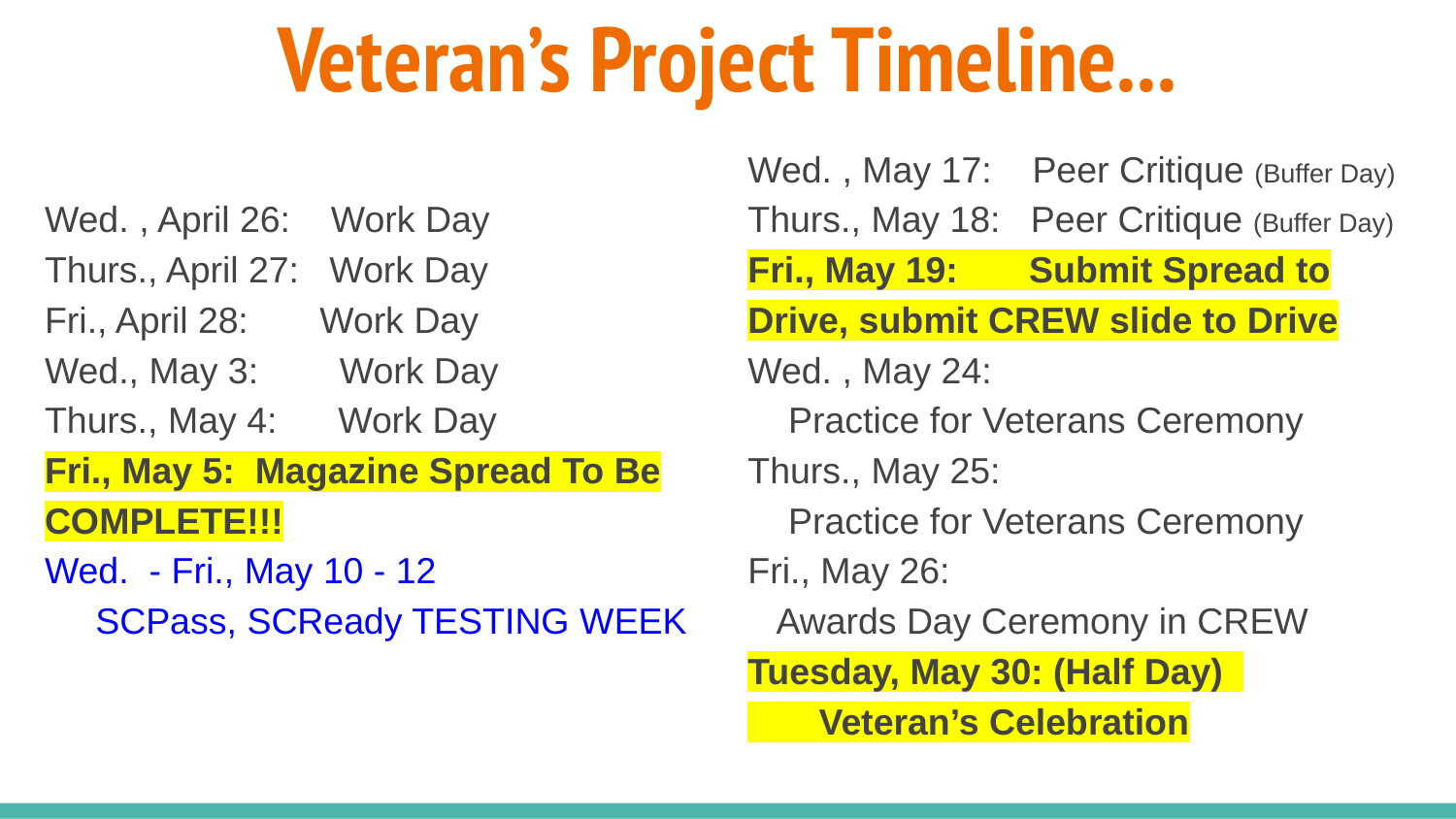

# Veteran’s Project Timeline...
Wed. , April 26:    Work Day
Thurs., April 27:   Work Day
Fri., April 28:       Work Day
Wed., May 3:        Work Day
Thurs., May 4:      Work Day
Fri., May 5:  Magazine Spread To Be COMPLETE!!!
Wed.  - Fri., May 10 - 12
     SCPass, SCReady TESTING WEEK
Wed. , May 17:    Peer Critique (Buffer Day)
Thurs., May 18:   Peer Critique (Buffer Day)
Fri., May 19:       Submit Spread to Drive, submit CREW slide to Drive
Wed. , May 24:
    Practice for Veterans Ceremony
Thurs., May 25:
    Practice for Veterans Ceremony
Fri., May 26:
   Awards Day Ceremony in CREW
Tuesday, May 30: (Half Day)
       Veteran’s Celebration